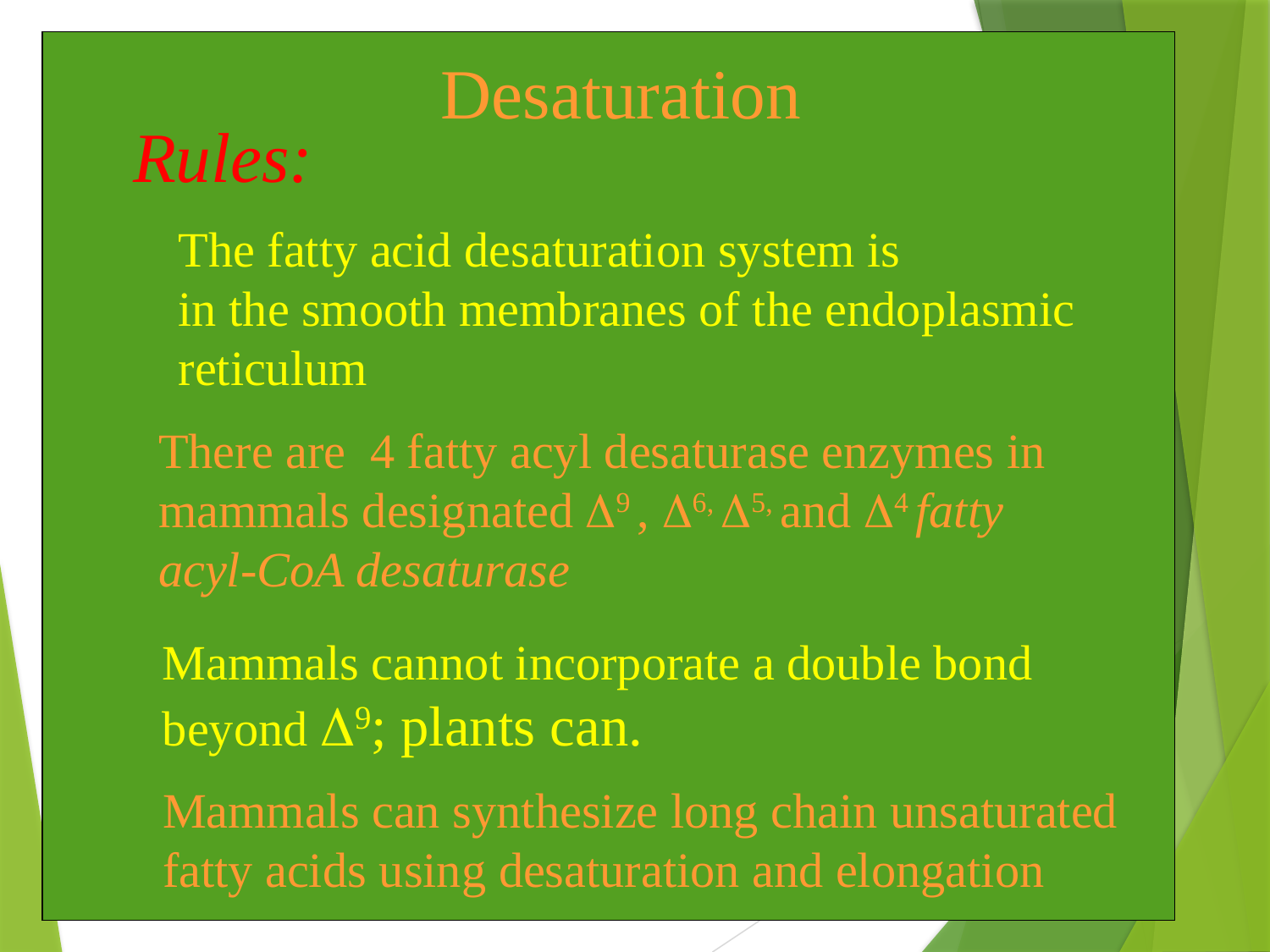

Desaturation
Rules:
The fatty acid desaturation system is
in the smooth membranes of the endoplasmic
reticulum
There are  4 fatty acyl desaturase enzymes in
mammals designated Δ9 , Δ6, Δ5, and Δ4 fatty
acyl-CoA desaturase
Mammals cannot incorporate a double bond
beyond Δ9; plants can.
Mammals can synthesize long chain unsaturated
fatty acids using desaturation and elongation